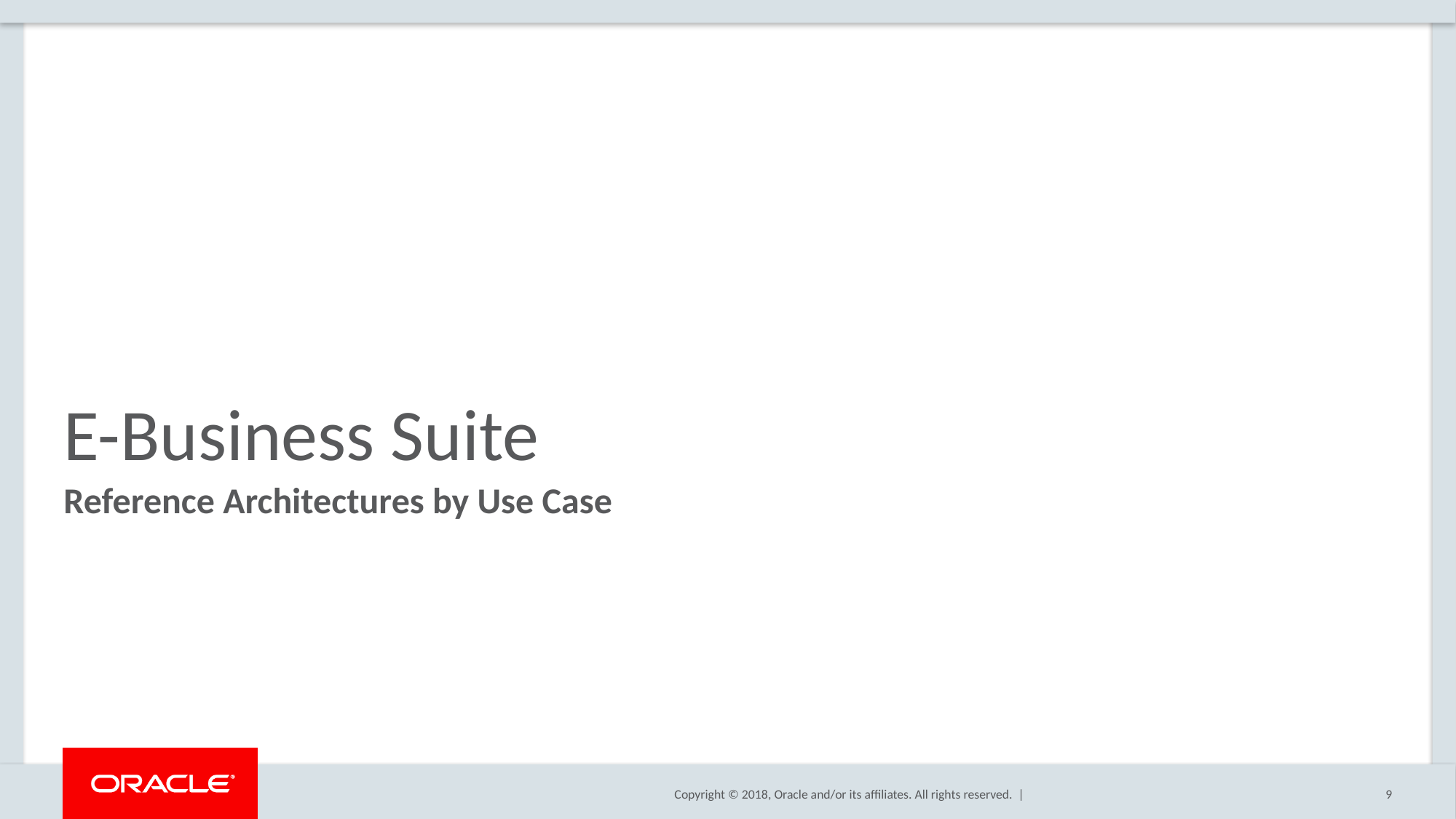

# E-Business Suite
Reference Architectures by Use Case
9